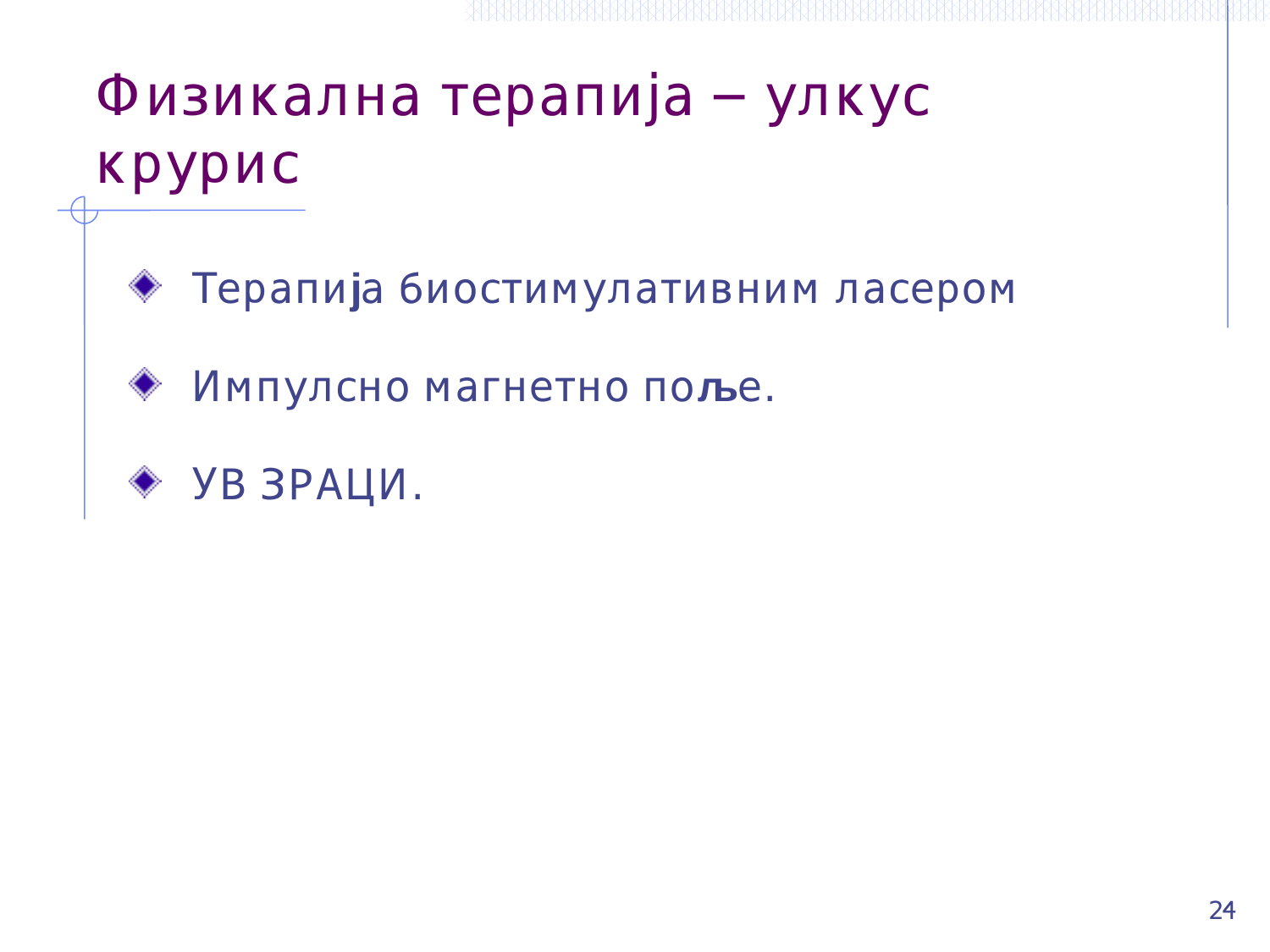

# Физикална терапија – улкус крурис
Терапија биостимулативним ласером

Импулсно магнетно поље.

УВ ЗРАЦИ.
24